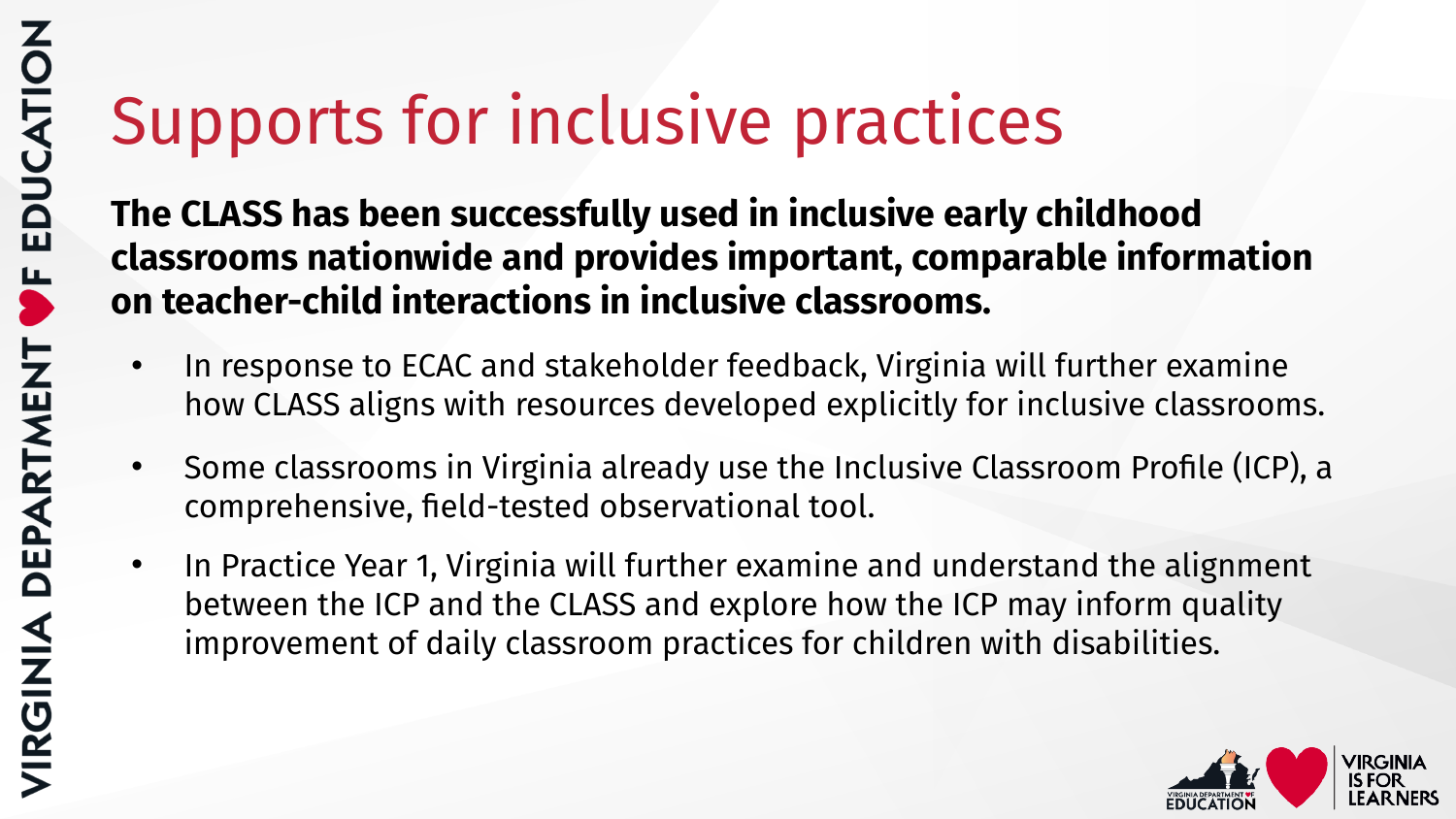

# Supports for inclusive practices
The CLASS has been successfully used in inclusive early childhood classrooms nationwide and provides important, comparable information on teacher-child interactions in inclusive classrooms.
In response to ECAC and stakeholder feedback, Virginia will further examine how CLASS aligns with resources developed explicitly for inclusive classrooms.
Some classrooms in Virginia already use the Inclusive Classroom Profile (ICP), a comprehensive, field-tested observational tool.
In Practice Year 1, Virginia will further examine and understand the alignment between the ICP and the CLASS and explore how the ICP may inform quality improvement of daily classroom practices for children with disabilities.